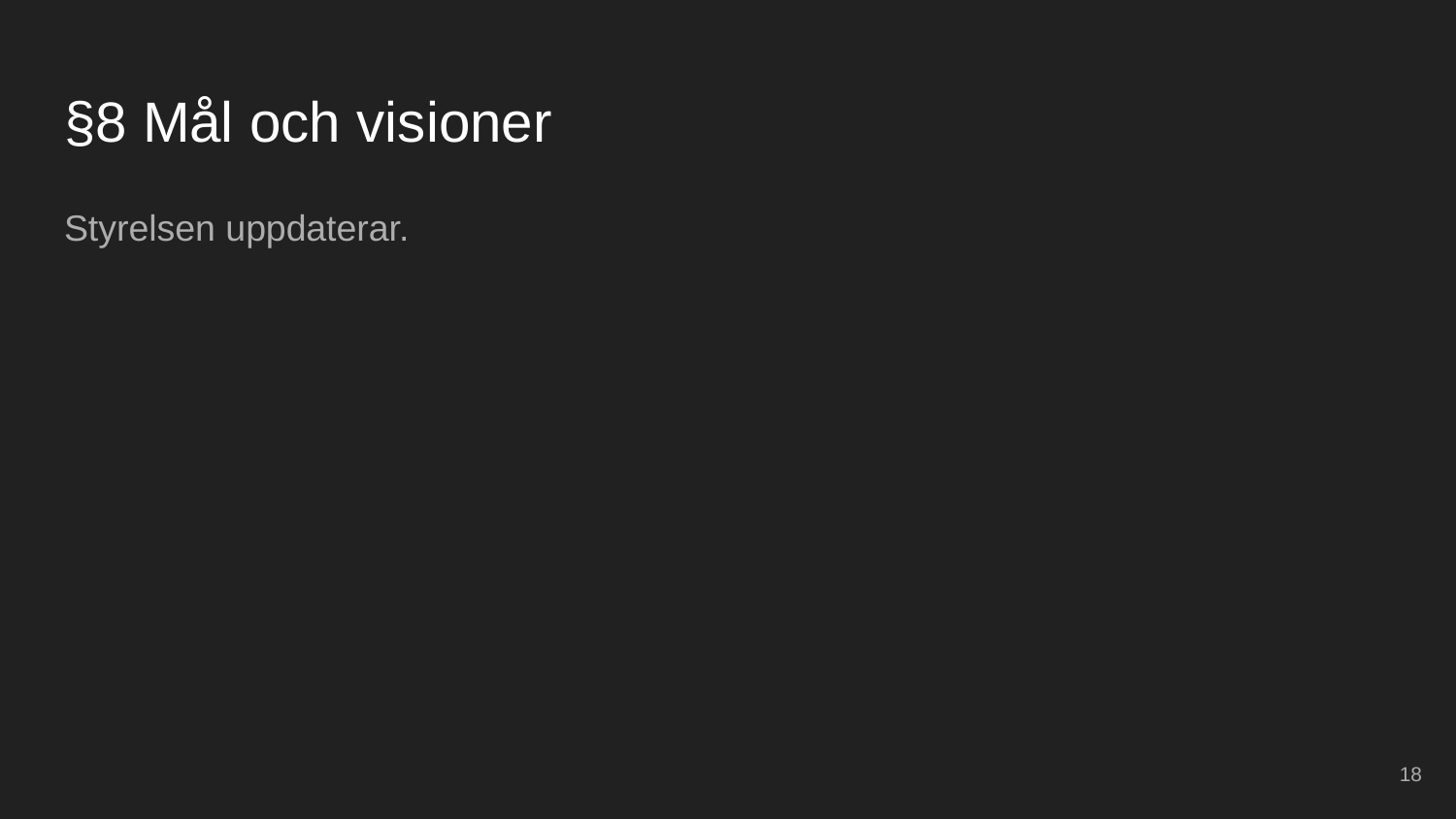

# §8 Mål och visioner
Styrelsen uppdaterar.
18